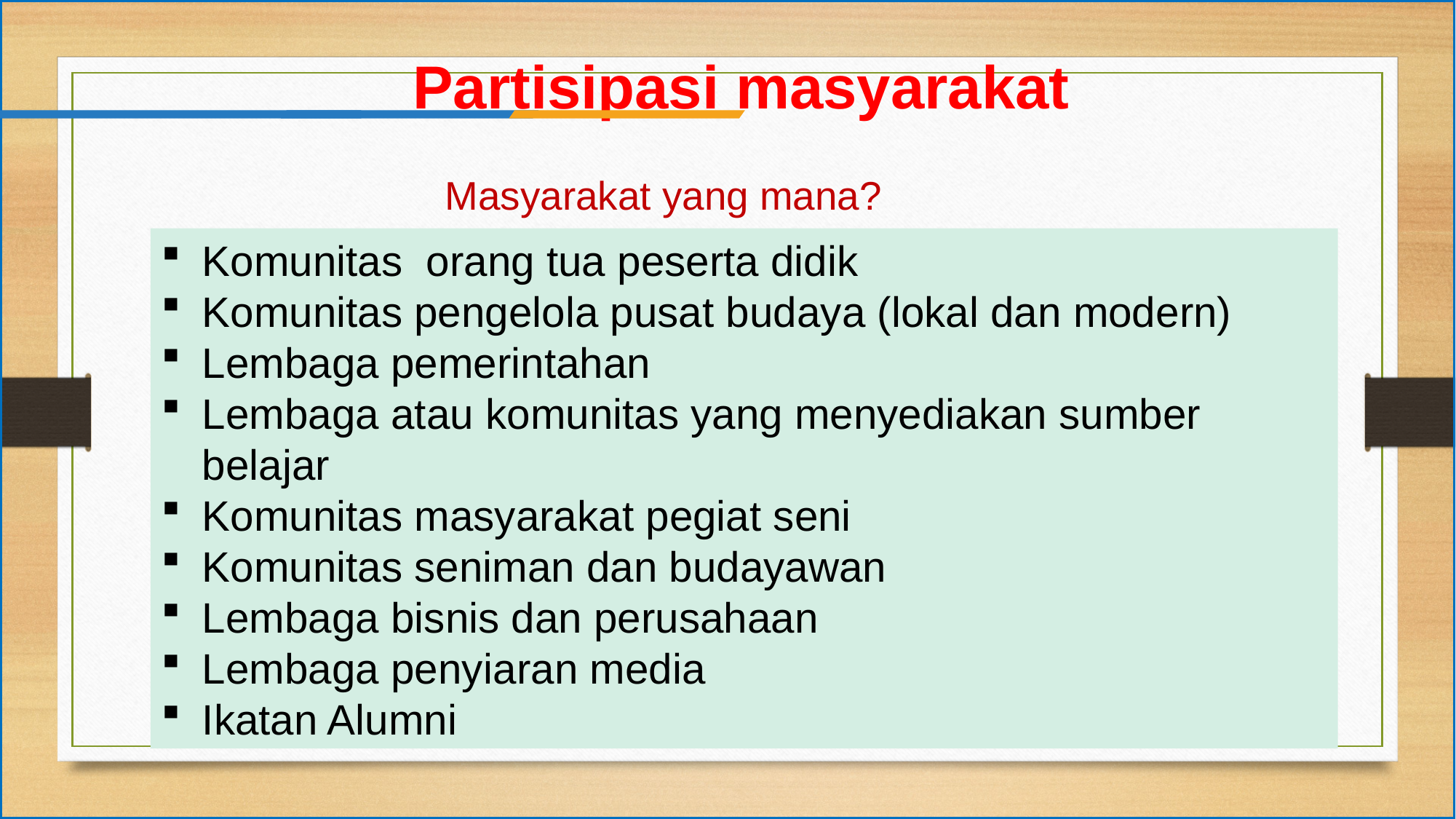

# Partisipasi masyarakat

Masyarakat yang mana?
Komunitas  orang tua peserta didik
Komunitas pengelola pusat budaya (lokal dan modern)
Lembaga pemerintahan
Lembaga atau komunitas yang menyediakan sumber belajar
Komunitas masyarakat pegiat seni
Komunitas seniman dan budayawan
Lembaga bisnis dan perusahaan
Lembaga penyiaran media
Ikatan Alumni